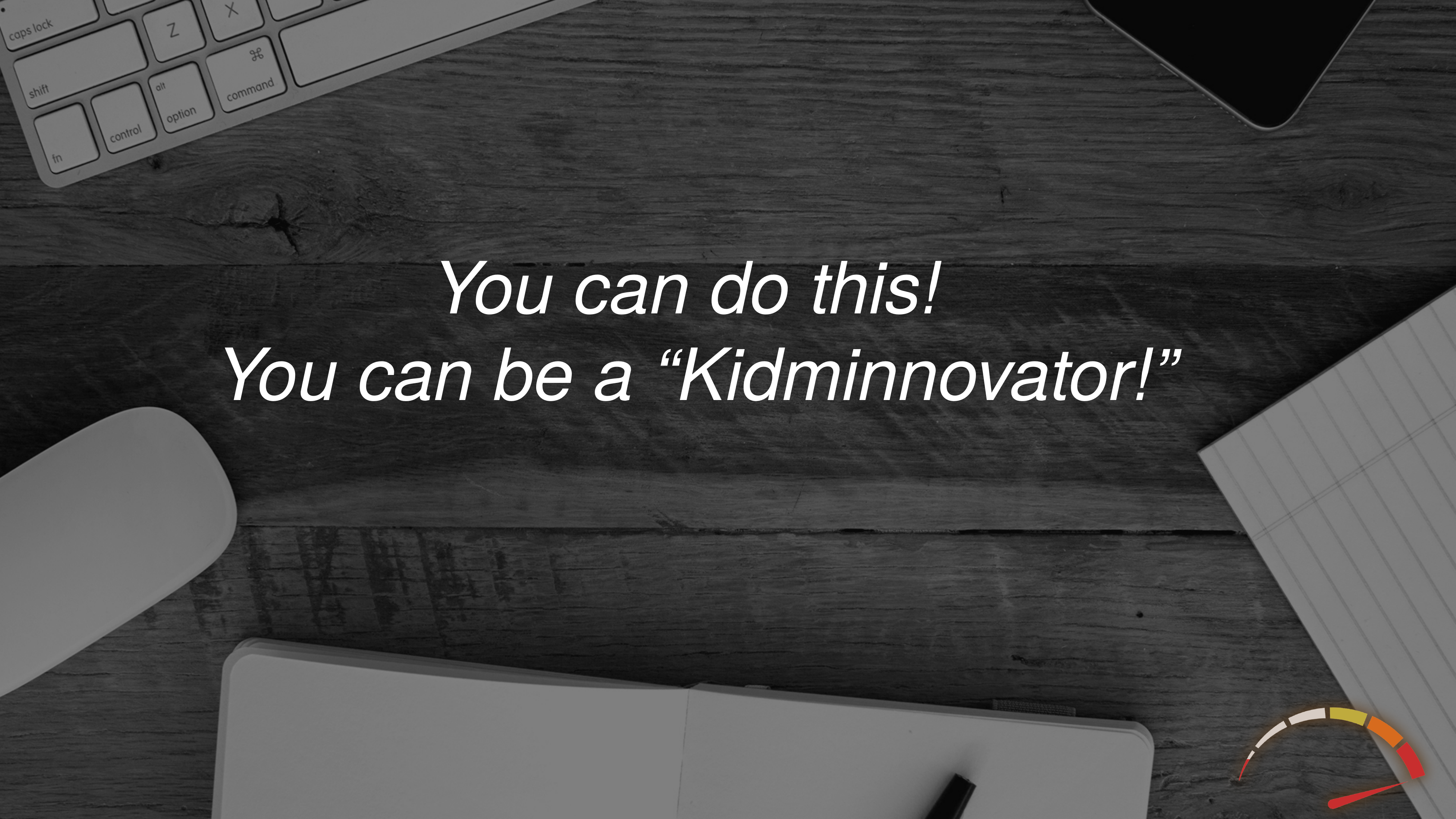

You can do this!
You can be a “Kidminnovator!”